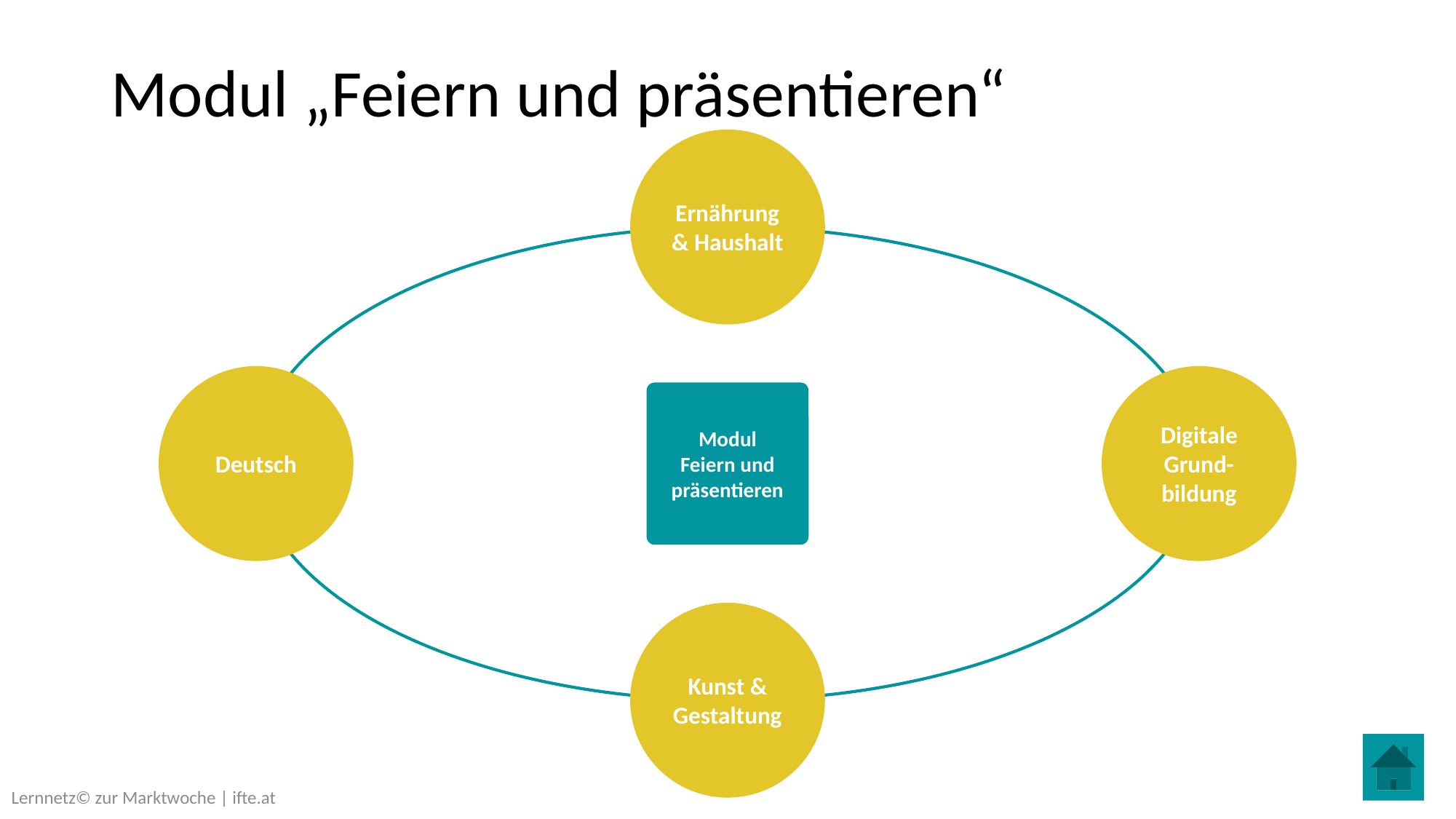

# Modul „Feiern und präsentieren“
Ernährung & Haushalt

Digitale Grund-bildung
Deutsch
Modul
Feiern und präsentieren
Kunst & Gestaltung

Lernnetz© zur Marktwoche | ifte.at